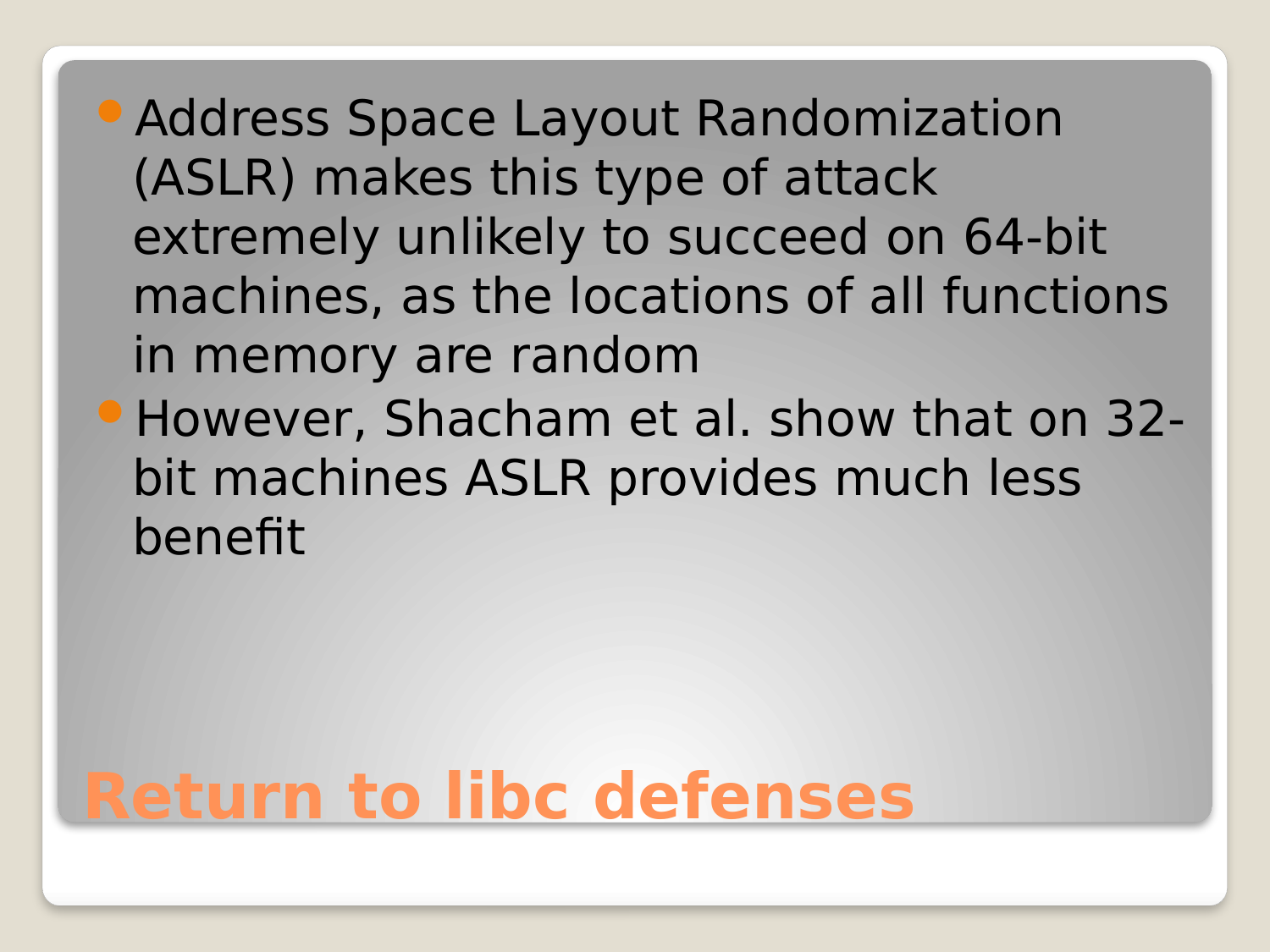

Address Space Layout Randomization (ASLR) makes this type of attack extremely unlikely to succeed on 64-bit machines, as the locations of all functions in memory are random
However, Shacham et al. show that on 32-bit machines ASLR provides much less benefit
# Return to libc defenses